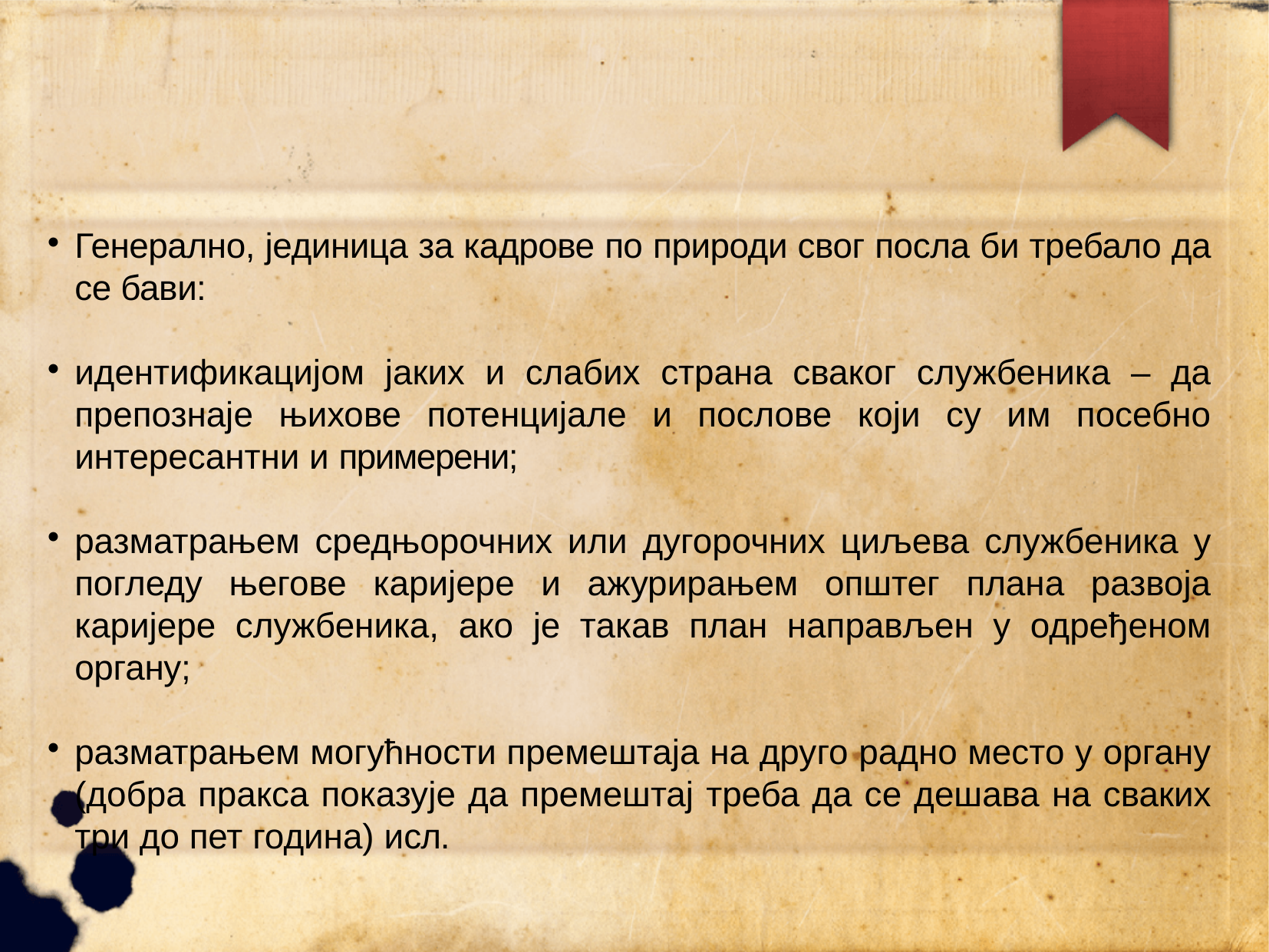

Генерално, јединица за кадрове по природи свог посла би требало да се бави:

идентификацијом јаких и слабих страна сваког службеника – да препознаје њихове потенцијале и послове који су им посебно интересантни и примерени;

разматрањем средњорочних или дугорочних циљева службеника у погледу његове каријере и ажурирањем општег плана развоја каријере службеника, ако је такав план направљен у одређеном органу;

разматрањем могућности премештаја на друго радно место у органу (добра пракса показује да премештај треба да се дешава на сваких три до пет година) исл.